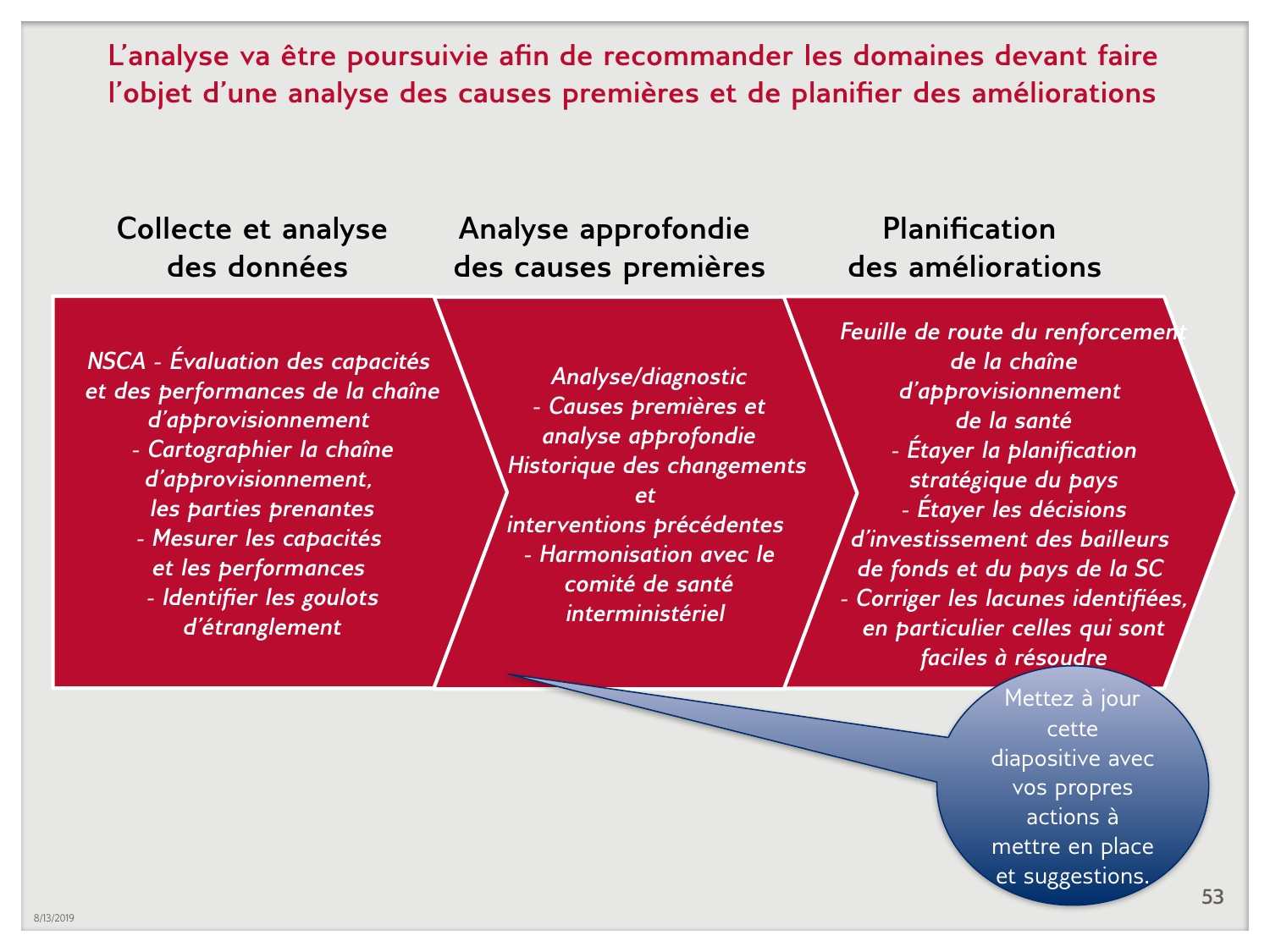

L’analyse va être poursuivie afin de recommander les domaines devant faire l’objet d’une analyse des causes premières et de planifier des améliorations
Collecte et analyse
des données
Analyse approfondie
des causes premières
Planification
des améliorations
NSCA - Évaluation des capacités
et des performances de la chaîne d’approvisionnement
- Cartographier la chaîne d’approvisionnement,
les parties prenantes
- Mesurer les capacités
et les performances
- Identifier les goulots d’étranglement
Feuille de route du renforcement de la chaîne d’approvisionnement
de la santé
- Étayer la planification stratégique du pays
- Étayer les décisions d’investissement des bailleurs
de fonds et du pays de la SC
- Corriger les lacunes identifiées, en particulier celles qui sont faciles à résoudre
Analyse/diagnostic
- Causes premières et analyse approfondie
- Historique des changements et
interventions précédentes
- Harmonisation avec le comité de santé interministériel
Mettez à jour cette diapositive avec vos propres actions à mettre en place et suggestions.
53
8/13/2019